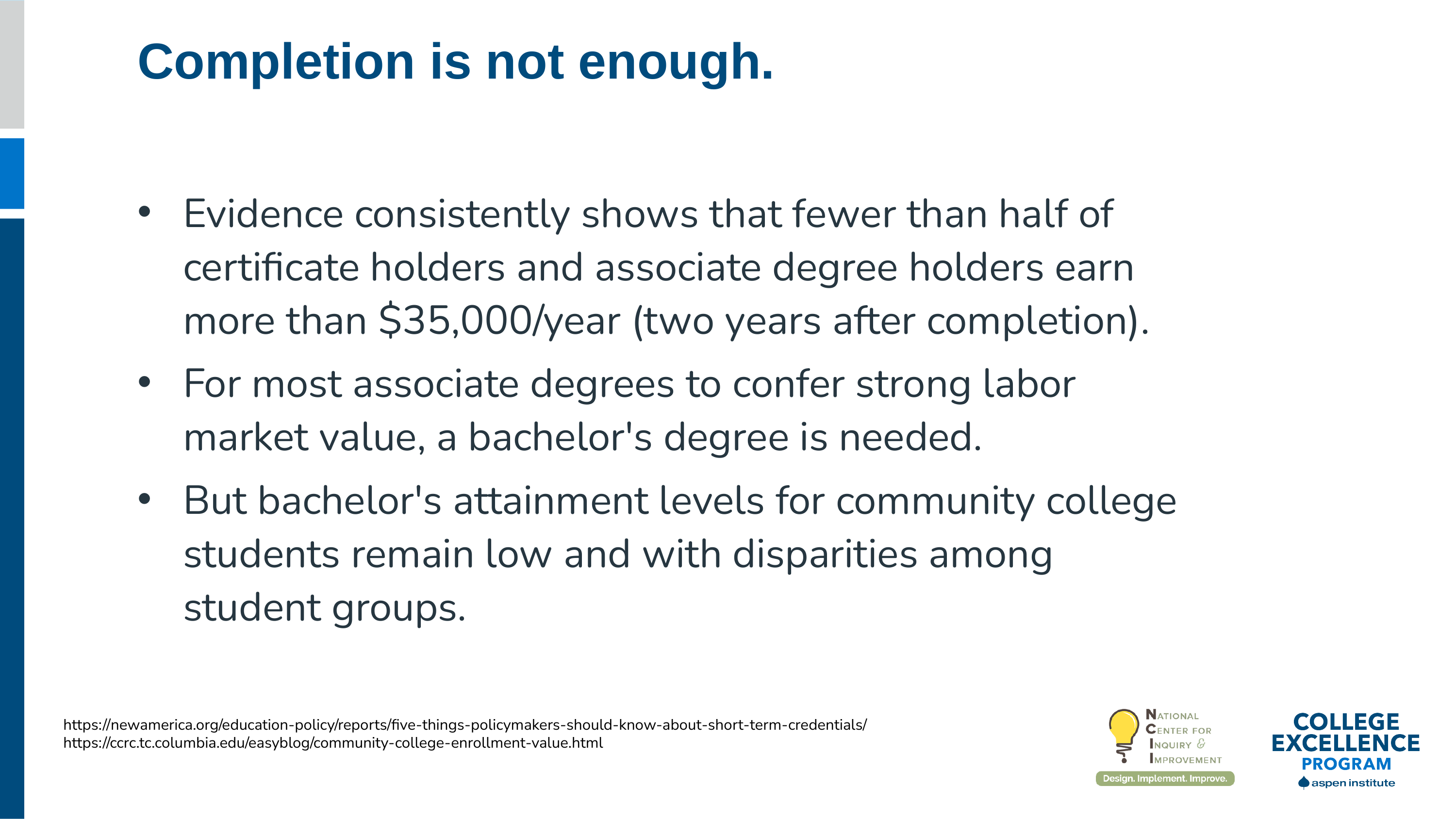

Completion is not enough.

Evidence consistently shows that fewer than half of certificate holders and associate degree holders earn more than $35,000/year (two years after completion).
For most associate degrees to confer strong labor market value, a bachelor's degree is needed.
But bachelor's attainment levels for community college students remain low and with disparities among student groups.

https://newamerica.org/education-policy/reports/five-things-policymakers-should-know-about-short-term-credentials/
https://ccrc.tc.columbia.edu/easyblog/community-college-enrollment-value.html